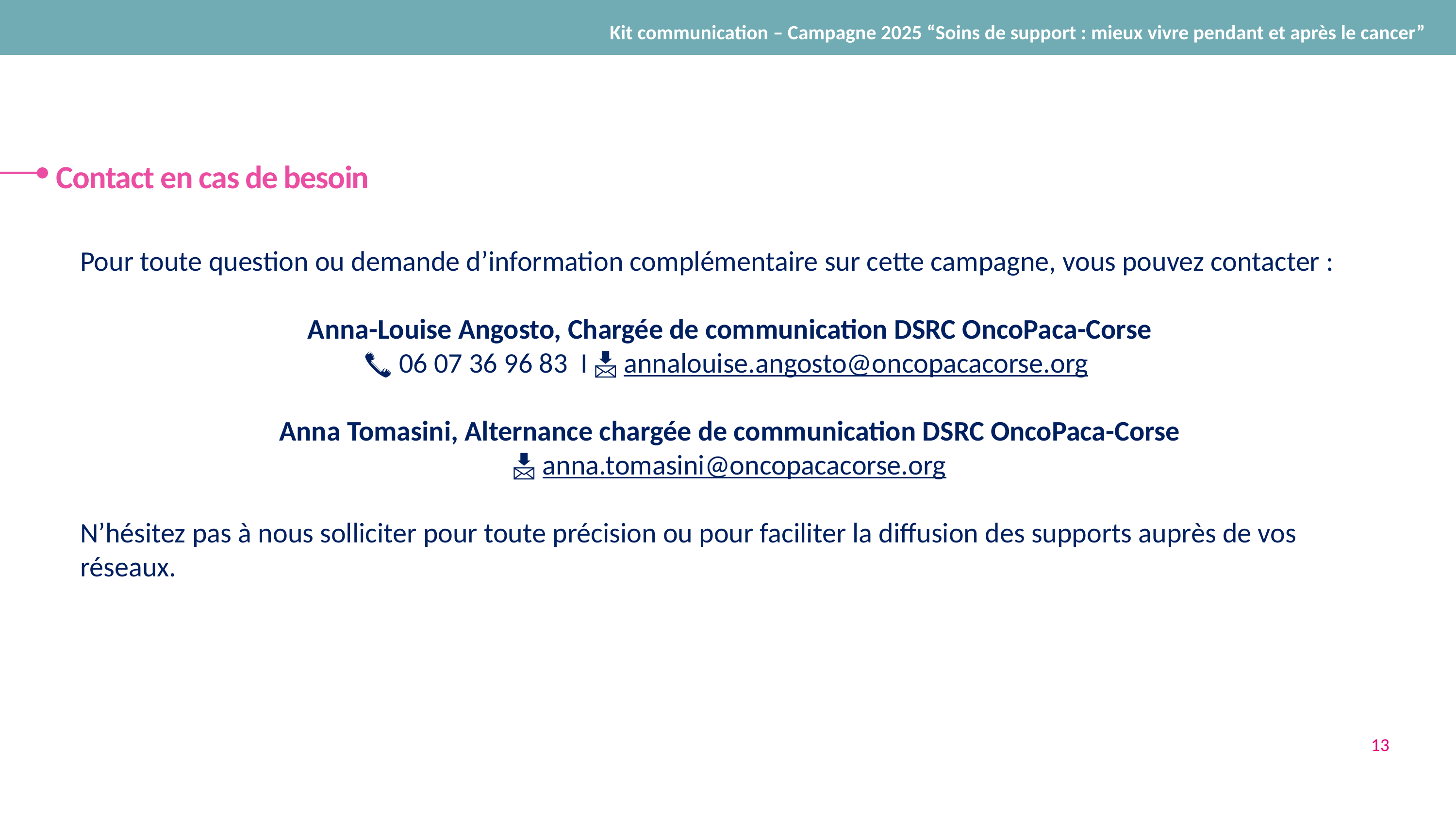

Kit communication – Campagne 2025 “Soins de support : mieux vivre pendant et après le cancer”
Contact en cas de besoin

Pour toute question ou demande d’information complémentaire sur cette campagne, vous pouvez contacter :

Anna-Louise Angosto, Chargée de communication DSRC OncoPaca-Corse
📞 06 07 36 96 83  I 📩 annalouise.angosto@oncopacacorse.org

Anna Tomasini, Alternance chargée de communication DSRC OncoPaca-Corse
📩 anna.tomasini@oncopacacorse.org

N’hésitez pas à nous solliciter pour toute précision ou pour faciliter la diffusion des supports auprès de vos réseaux.
13